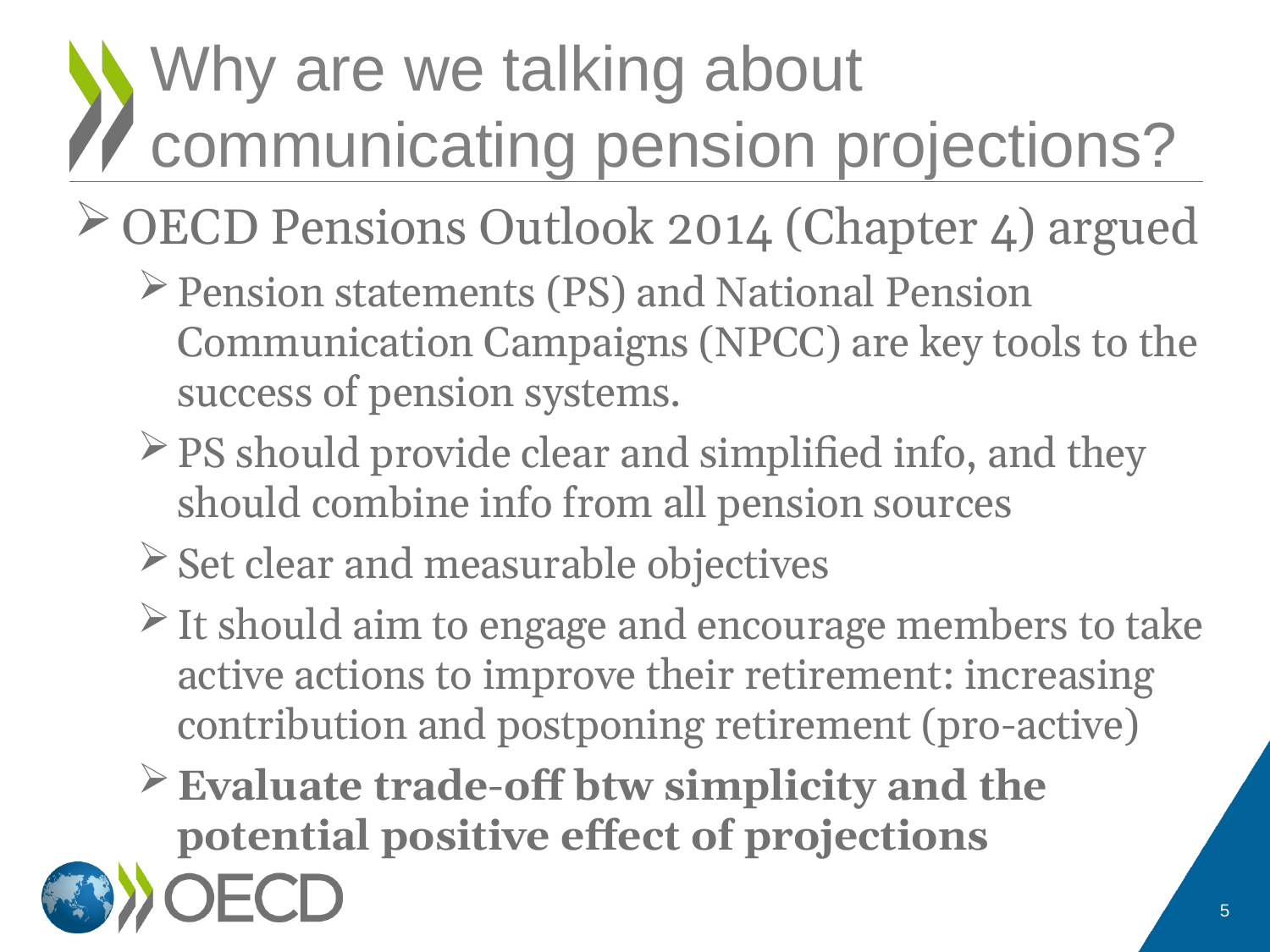

# Why are we talking about communicating pension projections?
OECD Pensions Outlook 2014 (Chapter 4) argued
Pension statements (PS) and National Pension Communication Campaigns (NPCC) are key tools to the success of pension systems.
PS should provide clear and simplified info, and they should combine info from all pension sources
Set clear and measurable objectives
It should aim to engage and encourage members to take active actions to improve their retirement: increasing contribution and postponing retirement (pro-active)
Evaluate trade-off btw simplicity and the potential positive effect of projections

5